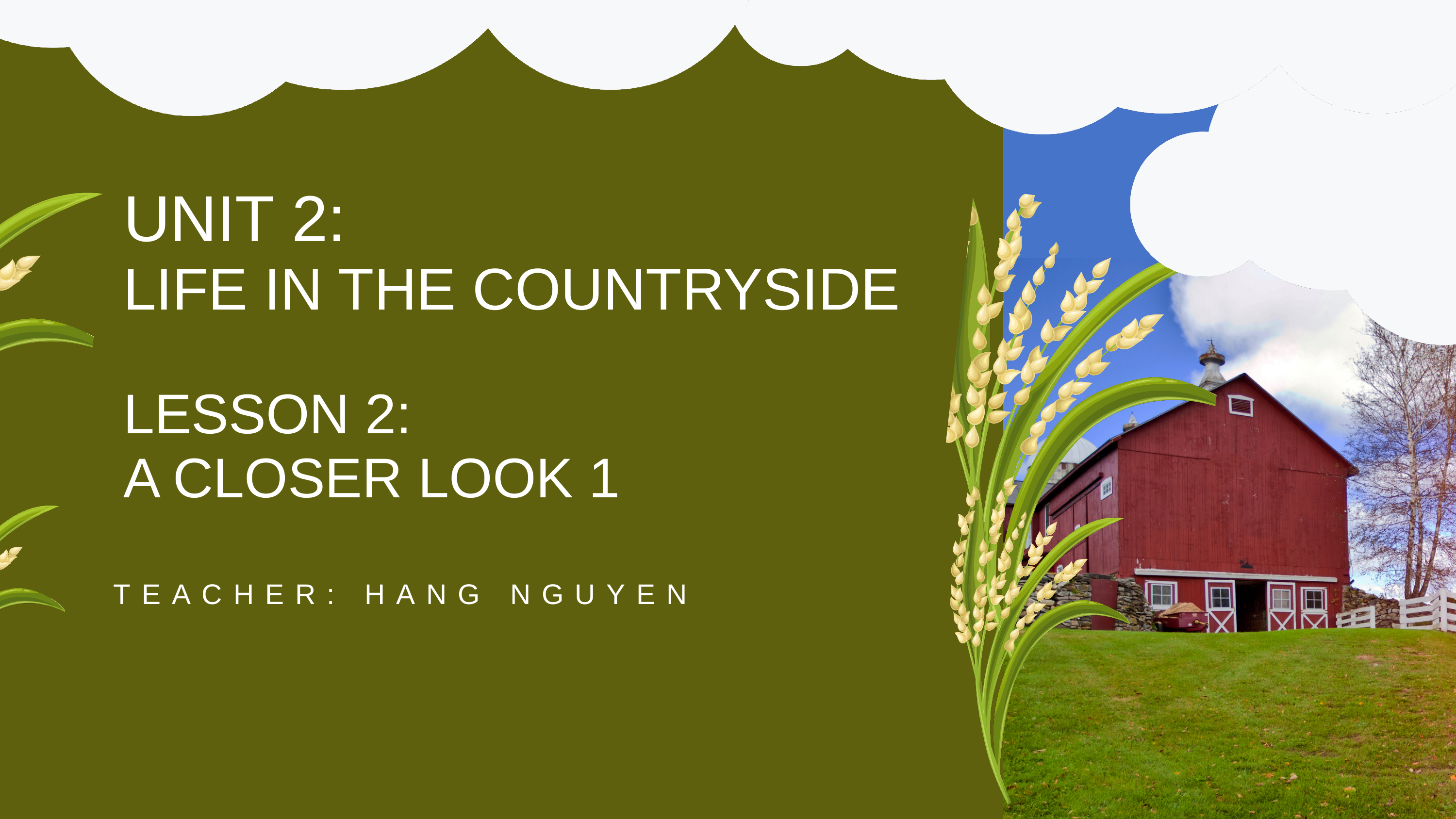

UNIT 2:
LIFE IN THE COUNTRYSIDE

LESSON 2:
A CLOSER LOOK 1

TEACHER: HANG NGUYEN